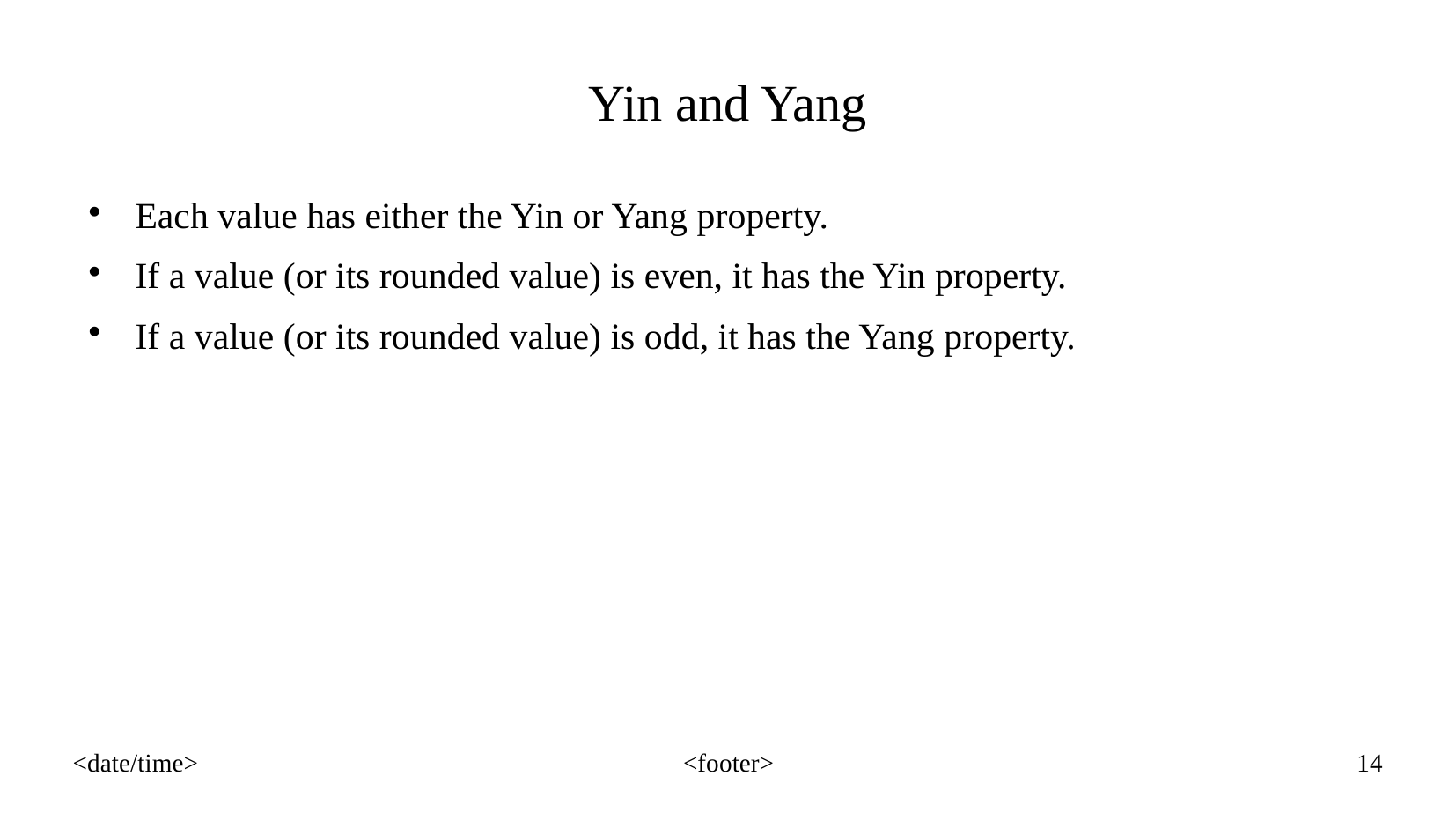

Yin and Yang
Each value has either the Yin or Yang property.
If a value (or its rounded value) is even, it has the Yin property.
If a value (or its rounded value) is odd, it has the Yang property.